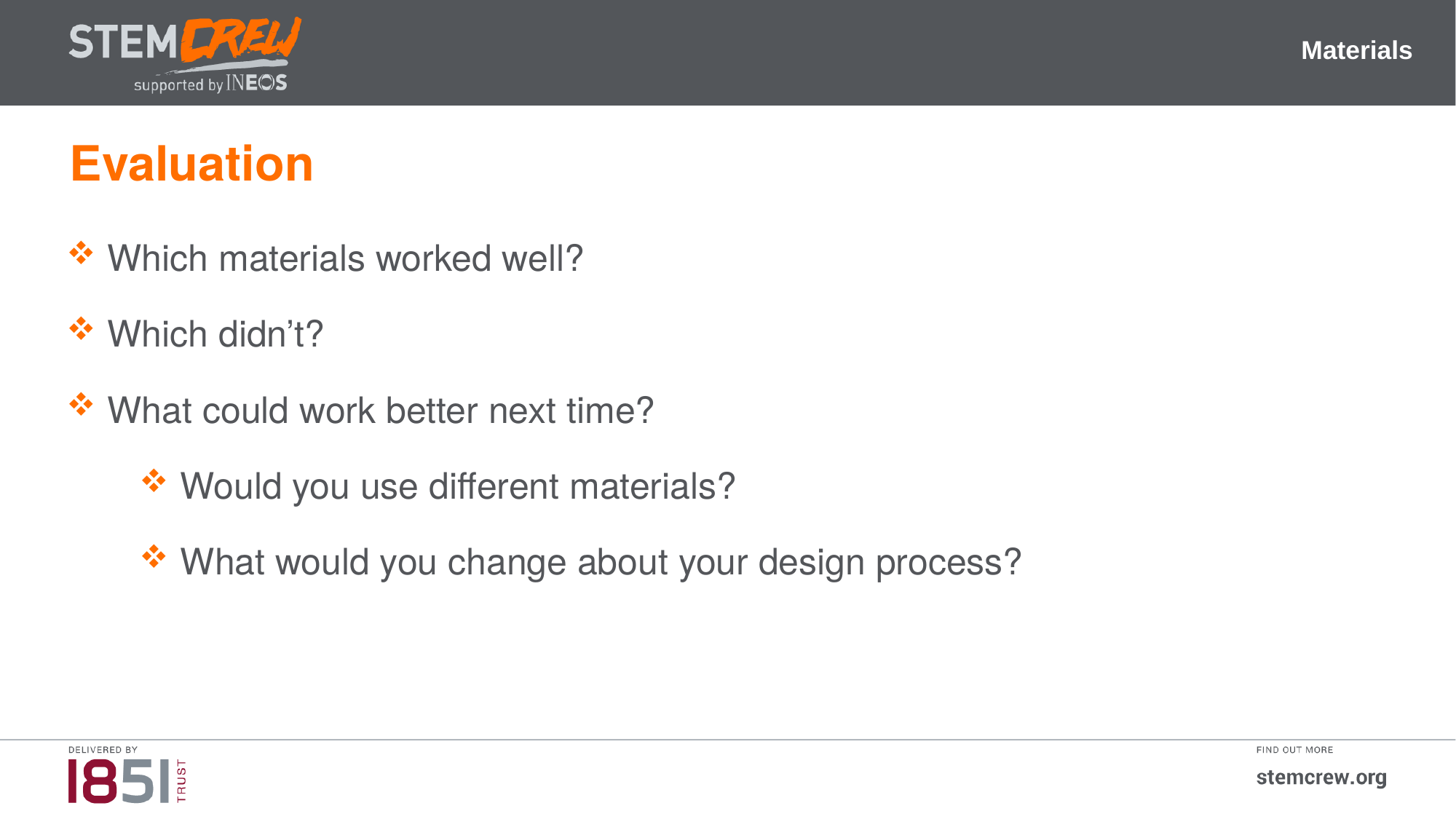

Materials
Evaluation
Which materials worked well?
Which didn’t?
What could work better next time?
Would you use different materials?
What would you change about your design process?